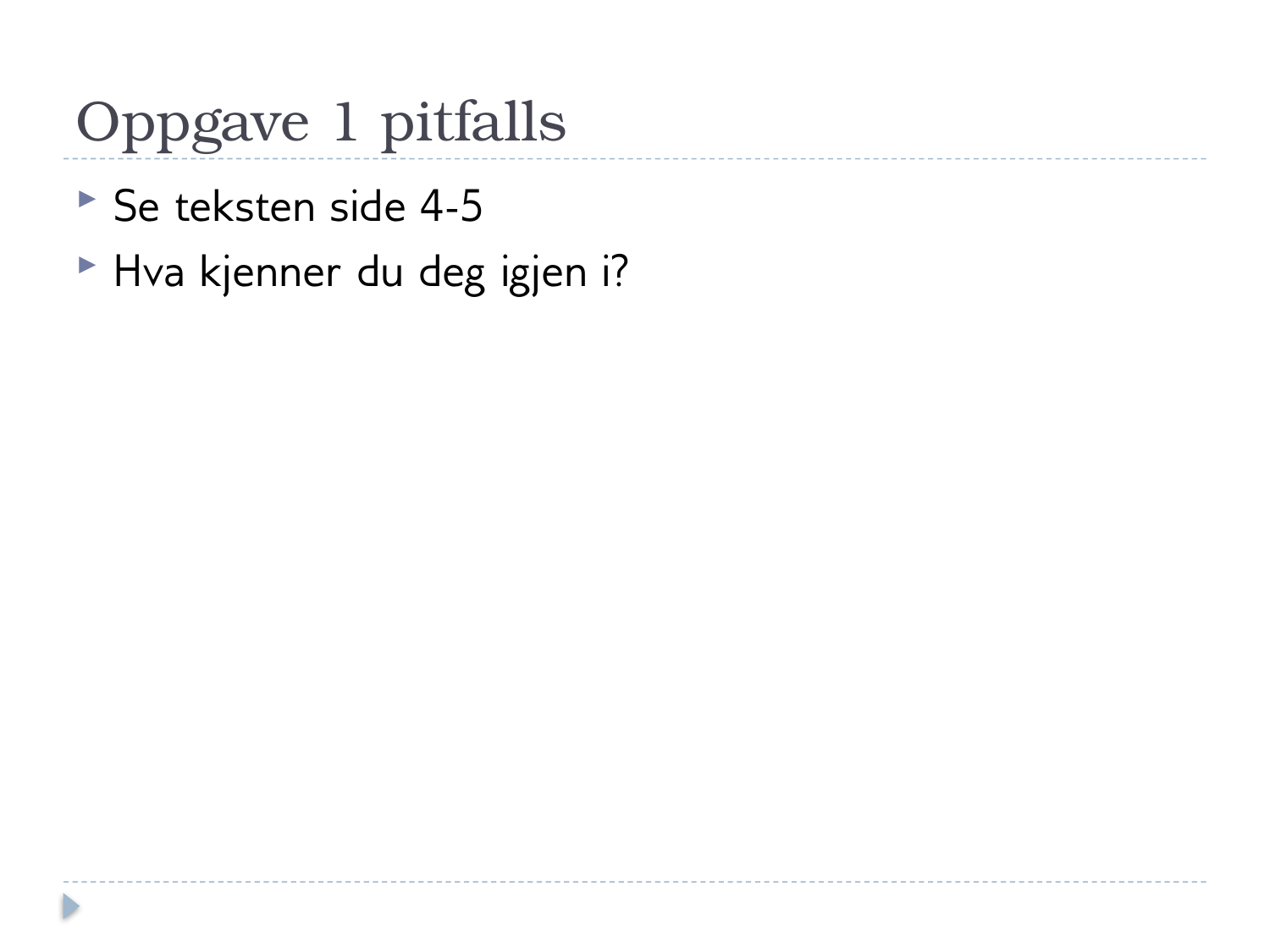

# Oppgave 1 pitfalls
Se teksten side 4-5
Hva kjenner du deg igjen i?